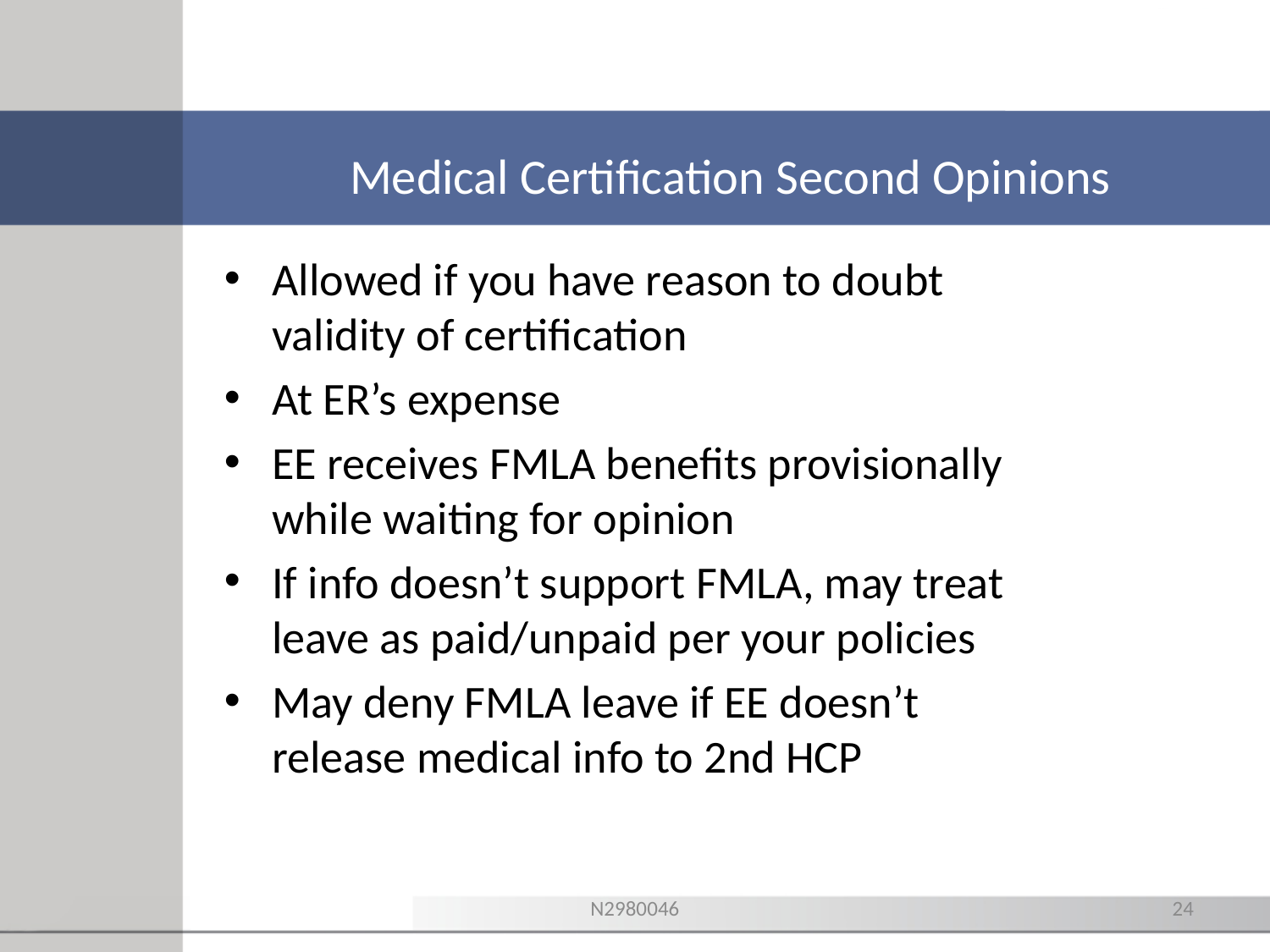

Medical Certification Second Opinions
Allowed if you have reason to doubt validity of certification
At ER’s expense
EE receives FMLA benefits provisionally while waiting for opinion
If info doesn’t support FMLA, may treat leave as paid/unpaid per your policies
May deny FMLA leave if EE doesn’t  release medical info to 2nd HCP
N2980046
24